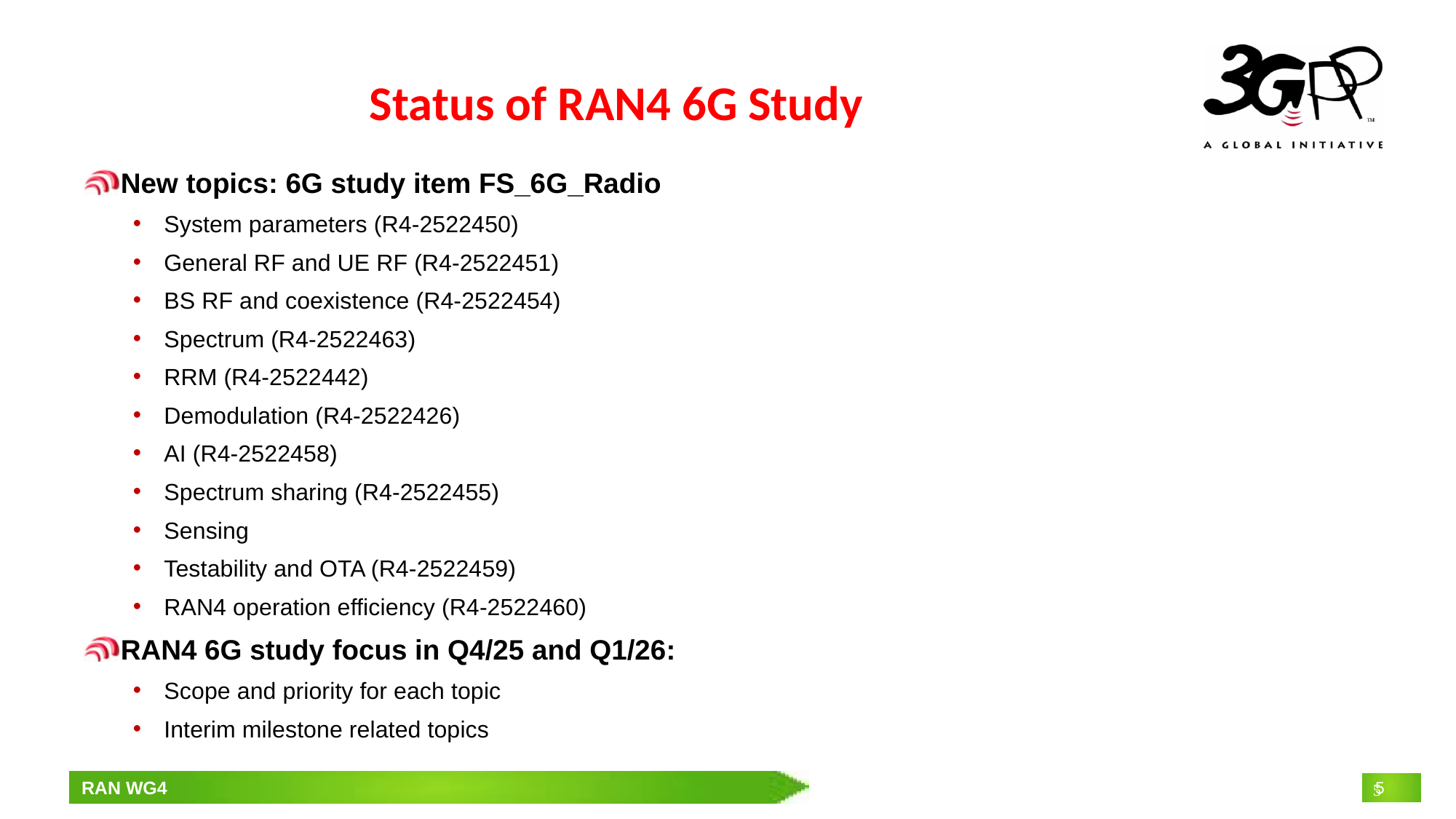

# Status of RAN4 6G Study
New topics: 6G study item FS_6G_Radio
System parameters (R4-2522450)
General RF and UE RF (R4-2522451)
BS RF and coexistence (R4-2522454)
Spectrum (R4-2522463)
RRM (R4-2522442)
Demodulation (R4-2522426)
AI (R4-2522458)
Spectrum sharing (R4-2522455)
Sensing
Testability and OTA (R4-2522459)
RAN4 operation efficiency (R4-2522460)
RAN4 6G study focus in Q4/25 and Q1/26:
Scope and priority for each topic
Interim milestone related topics
5